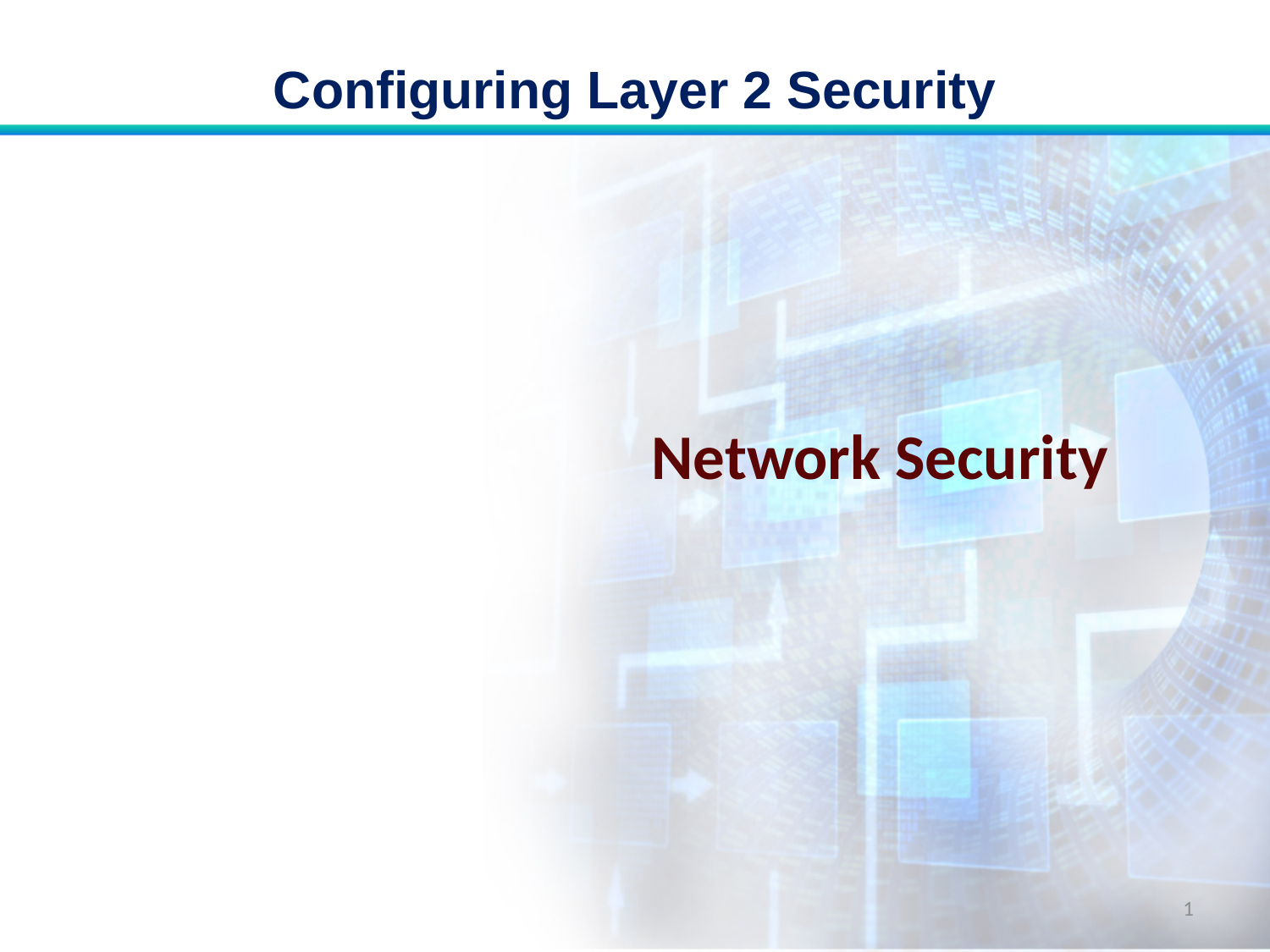

# Configuring Layer 2 Security
Network Security
1